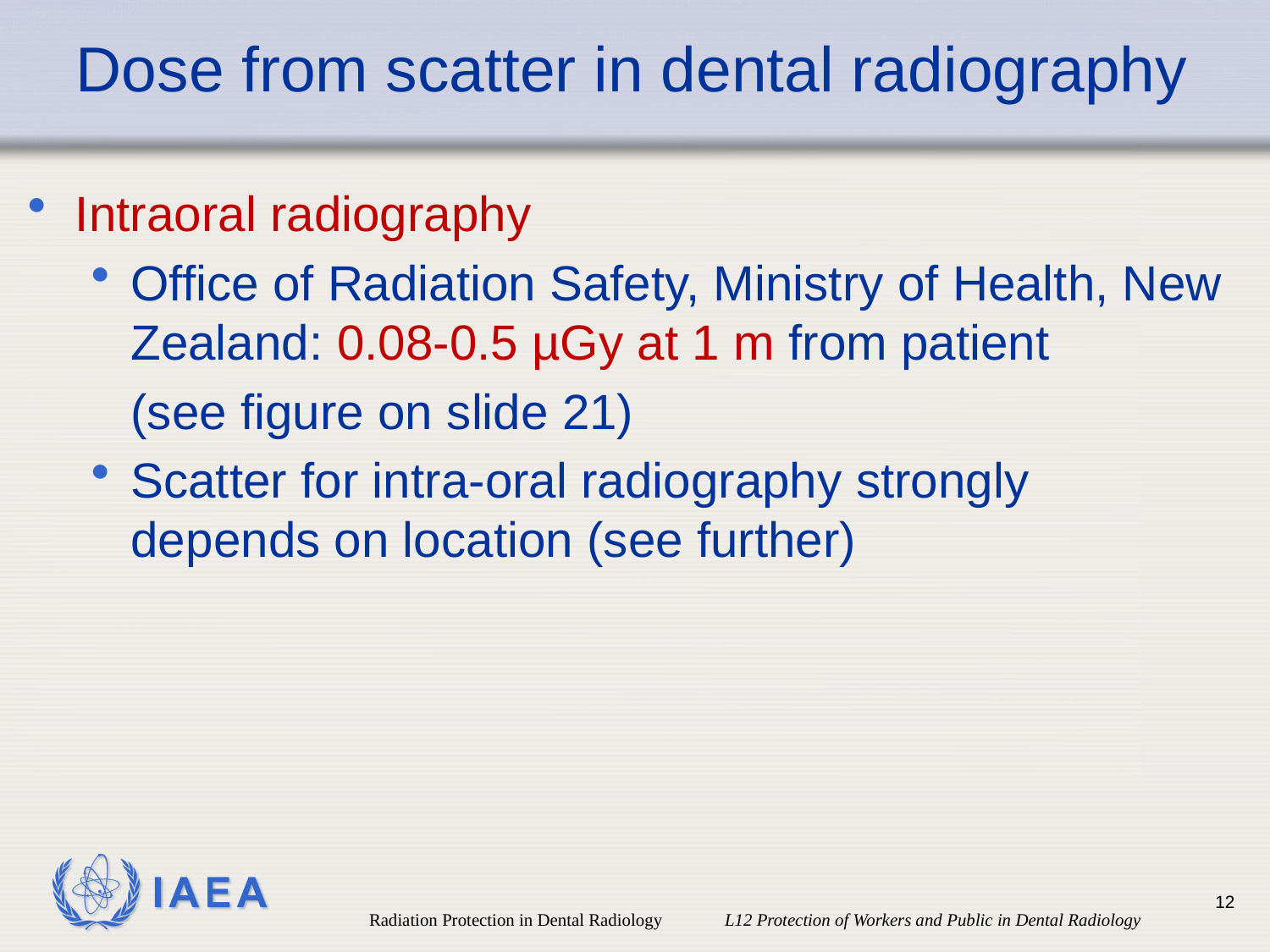

# Dose from scatter in dental radiography
Intraoral radiography
Office of Radiation Safety, Ministry of Health, New Zealand: 0.08-0.5 µGy at 1 m from patient
	(see figure on slide 21)
Scatter for intra-oral radiography strongly depends on location (see further)

12
Radiation Protection in Dental Radiology              L12 Protection of Workers and Public in Dental Radiology